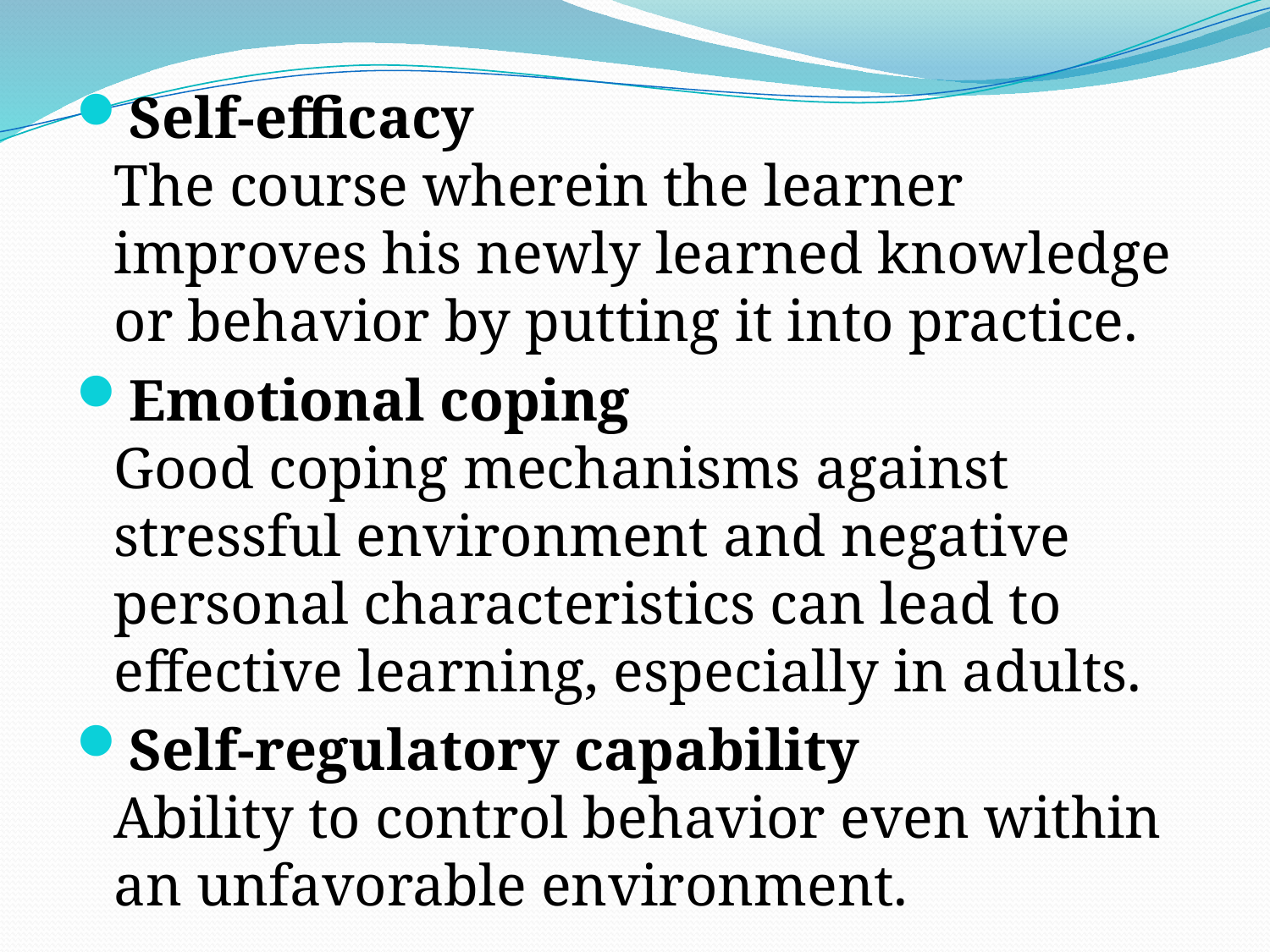

Self-efficacy
The course wherein the learner improves his newly learned knowledge or behavior by putting it into practice.
Emotional coping
Good coping mechanisms against stressful environment and negative personal characteristics can lead to effective learning, especially in adults.
Self-regulatory capability
Ability to control behavior even within an unfavorable environment.